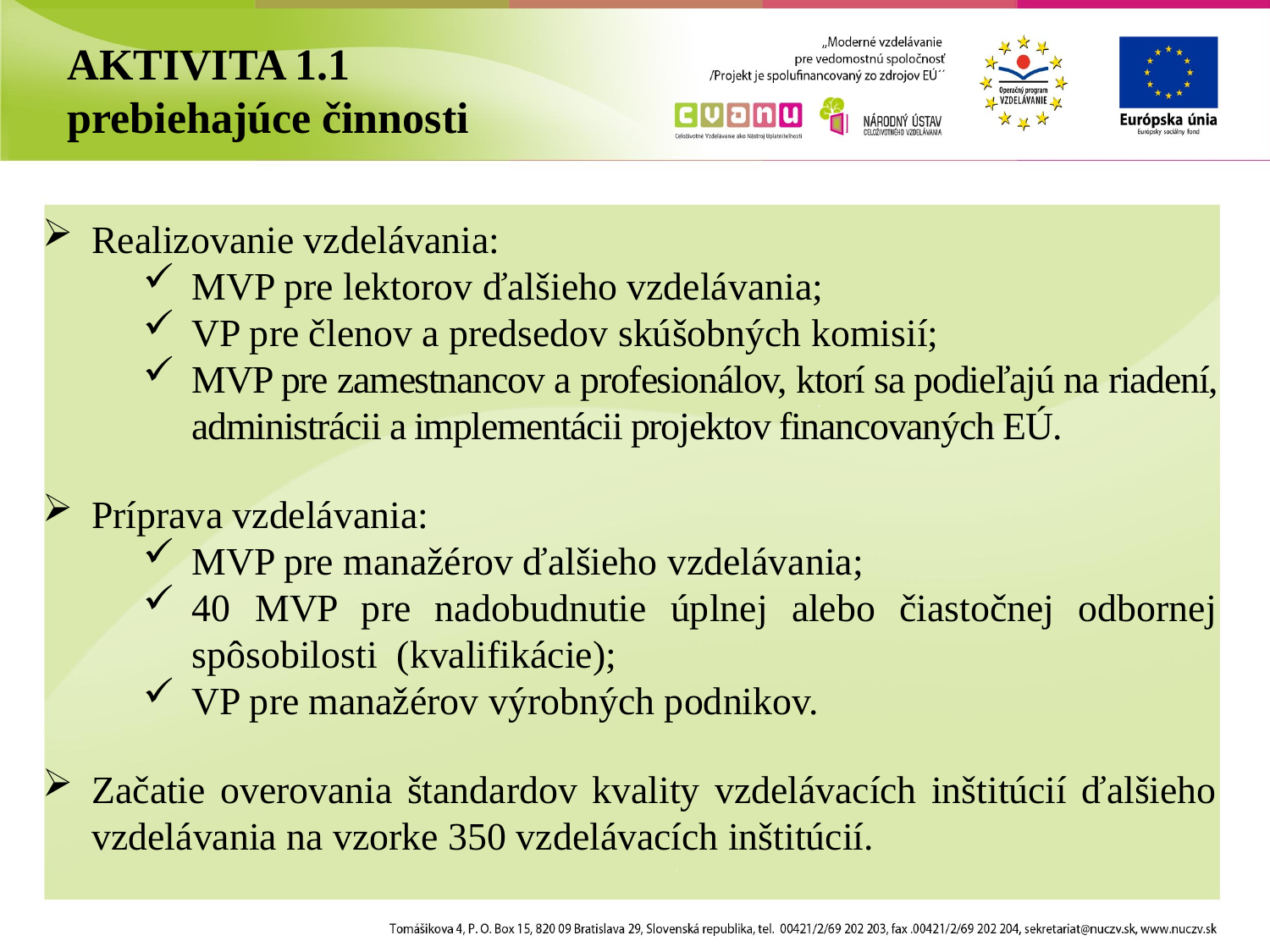

AKTIVITA 1.1
prebiehajúce činnosti
Realizovanie vzdelávania:
MVP pre lektorov ďalšieho vzdelávania;
VP pre členov a predsedov skúšobných komisií;
MVP pre zamestnancov a profesionálov, ktorí sa podieľajú na riadení, administrácii a implementácii projektov financovaných EÚ.

Príprava vzdelávania:
MVP pre manažérov ďalšieho vzdelávania;
40 MVP pre nadobudnutie úplnej alebo čiastočnej odbornej spôsobilosti  (kvalifikácie);
VP pre manažérov výrobných podnikov.

Začatie overovania štandardov kvality vzdelávacích inštitúcií ďalšieho vzdelávania na vzorke 350 vzdelávacích inštitúcií.